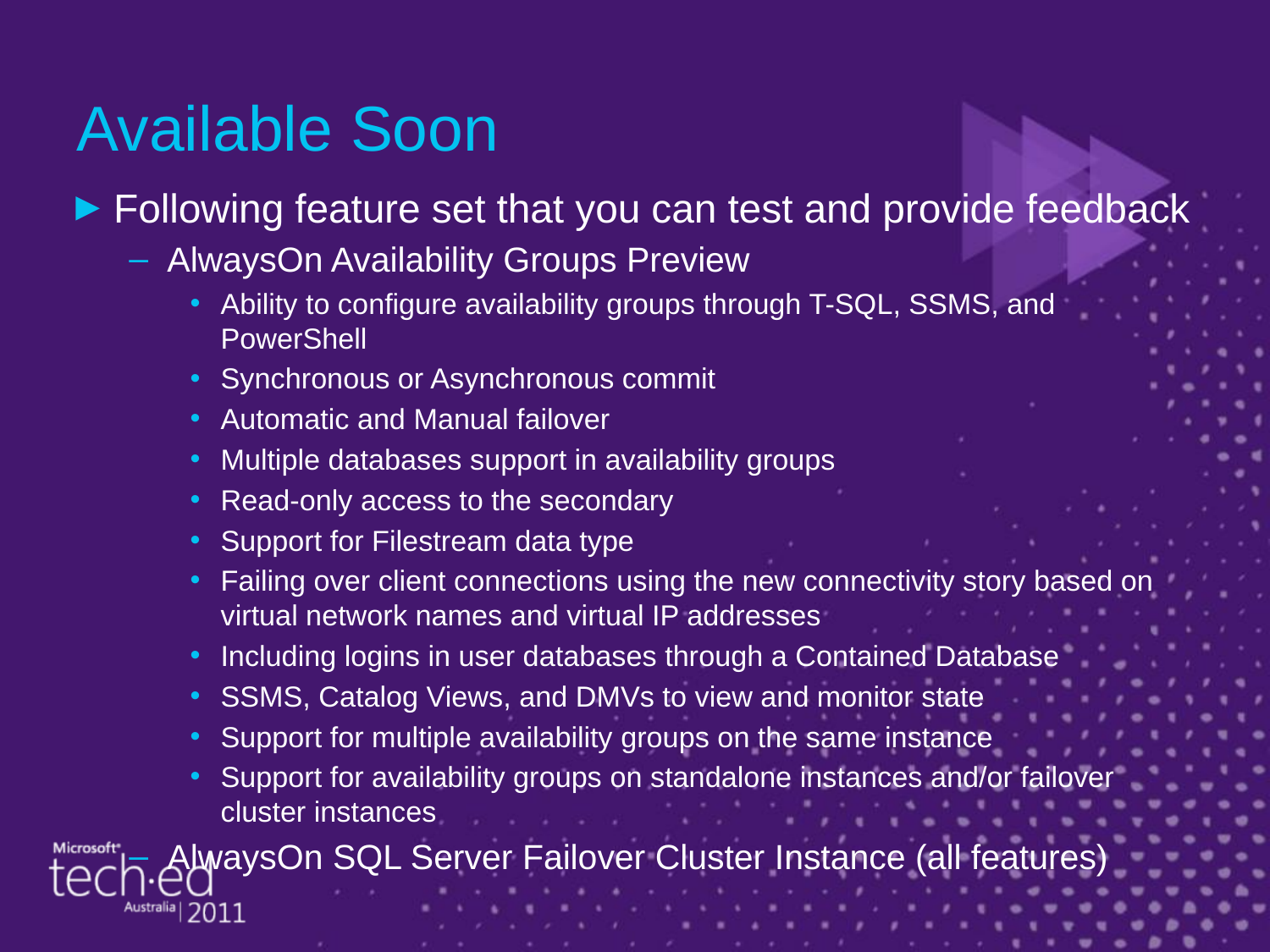

# Available Soon
Following feature set that you can test and provide feedback
AlwaysOn Availability Groups Preview
Ability to configure availability groups through T-SQL, SSMS, and PowerShell
Synchronous or Asynchronous commit
Automatic and Manual failover
Multiple databases support in availability groups
Read-only access to the secondary
Support for Filestream data type
Failing over client connections using the new connectivity story based on virtual network names and virtual IP addresses
Including logins in user databases through a Contained Database
SSMS, Catalog Views, and DMVs to view and monitor state
Support for multiple availability groups on the same instance
Support for availability groups on standalone instances and/or failover cluster instances
AlwaysOn SQL Server Failover Cluster Instance (all features)